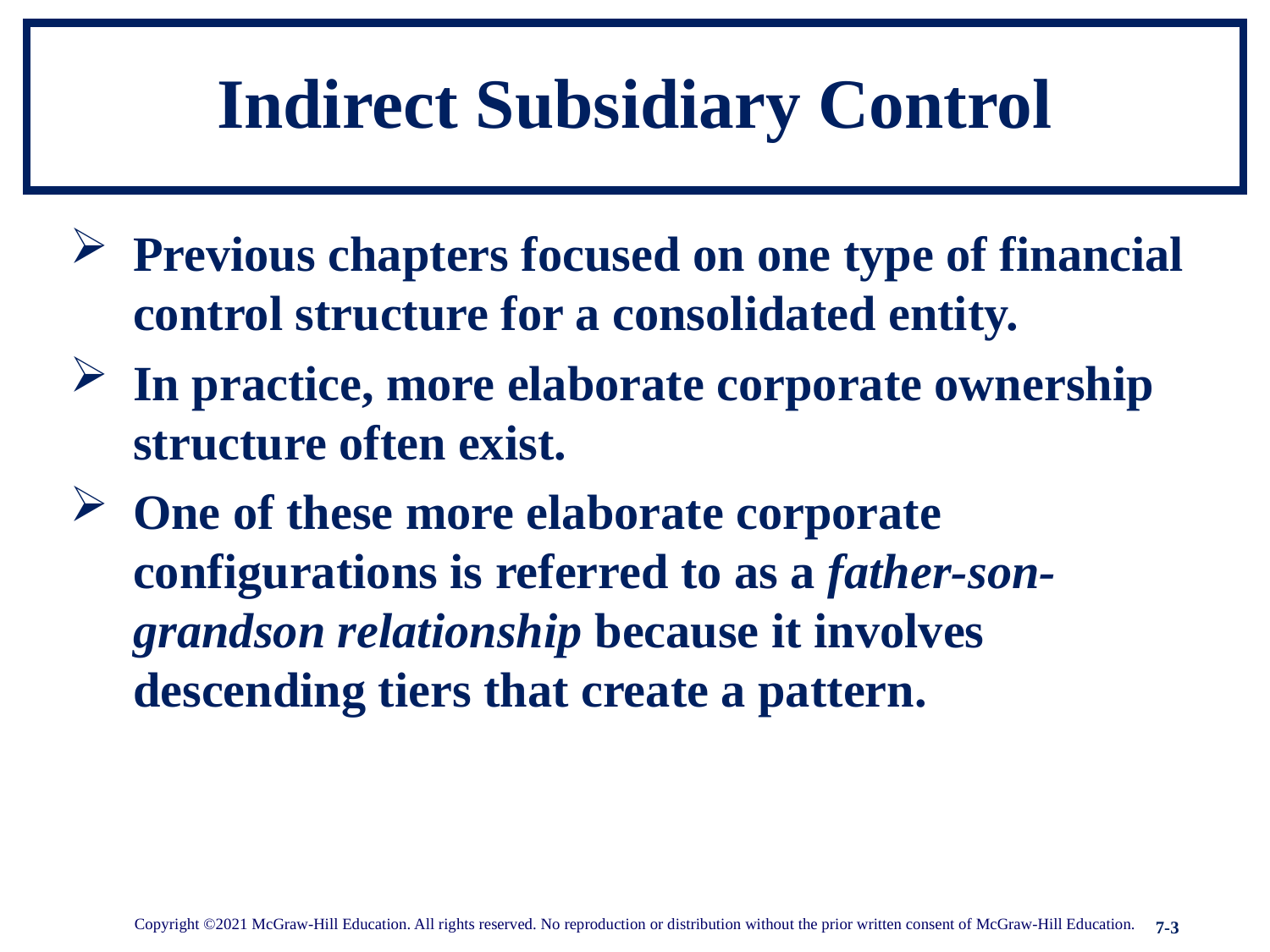

# Indirect Subsidiary Control
Previous chapters focused on one type of financial control structure for a consolidated entity.
In practice, more elaborate corporate ownership structure often exist.
One of these more elaborate corporate configurations is referred to as a father-son-grandson relationship because it involves descending tiers that create a pattern.
Copyright ©2021 McGraw-Hill Education. All rights reserved. No reproduction or distribution without the prior written consent of McGraw-Hill Education.
7-3